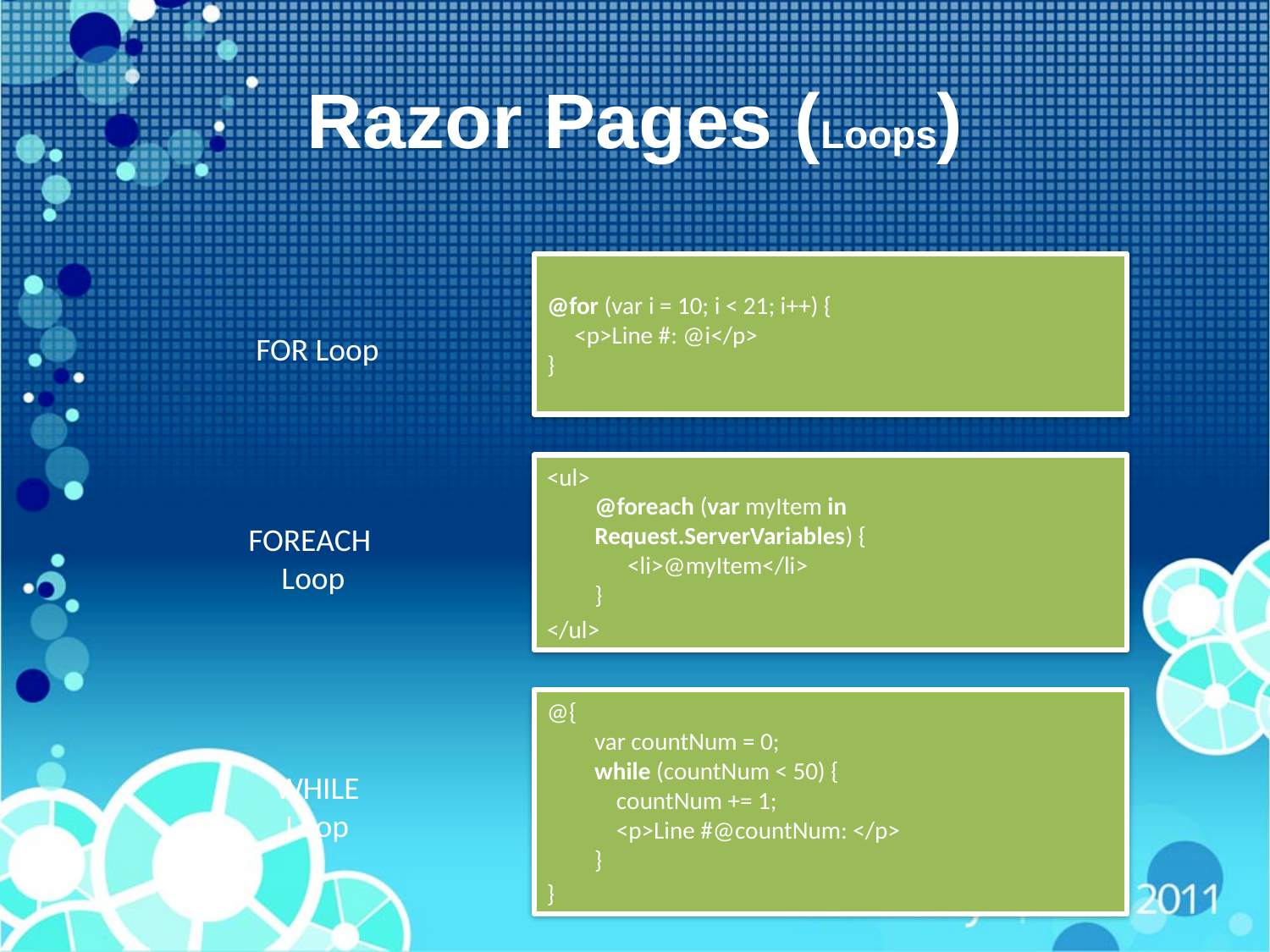

# Razor Pages (Loops)

@for (var i = 10; i < 21; i++) {
     <p>Line #: @i</p>
}

FOR Loop
<ul>
@foreach (var myItem in  Request.ServerVariables) {
      <li>@myItem</li>
}
</ul>
FOREACH
Loop
@{
var countNum = 0;
while (countNum < 50) {
    countNum += 1;
    <p>Line #@countNum: </p>
}
}
WHILE
Loop